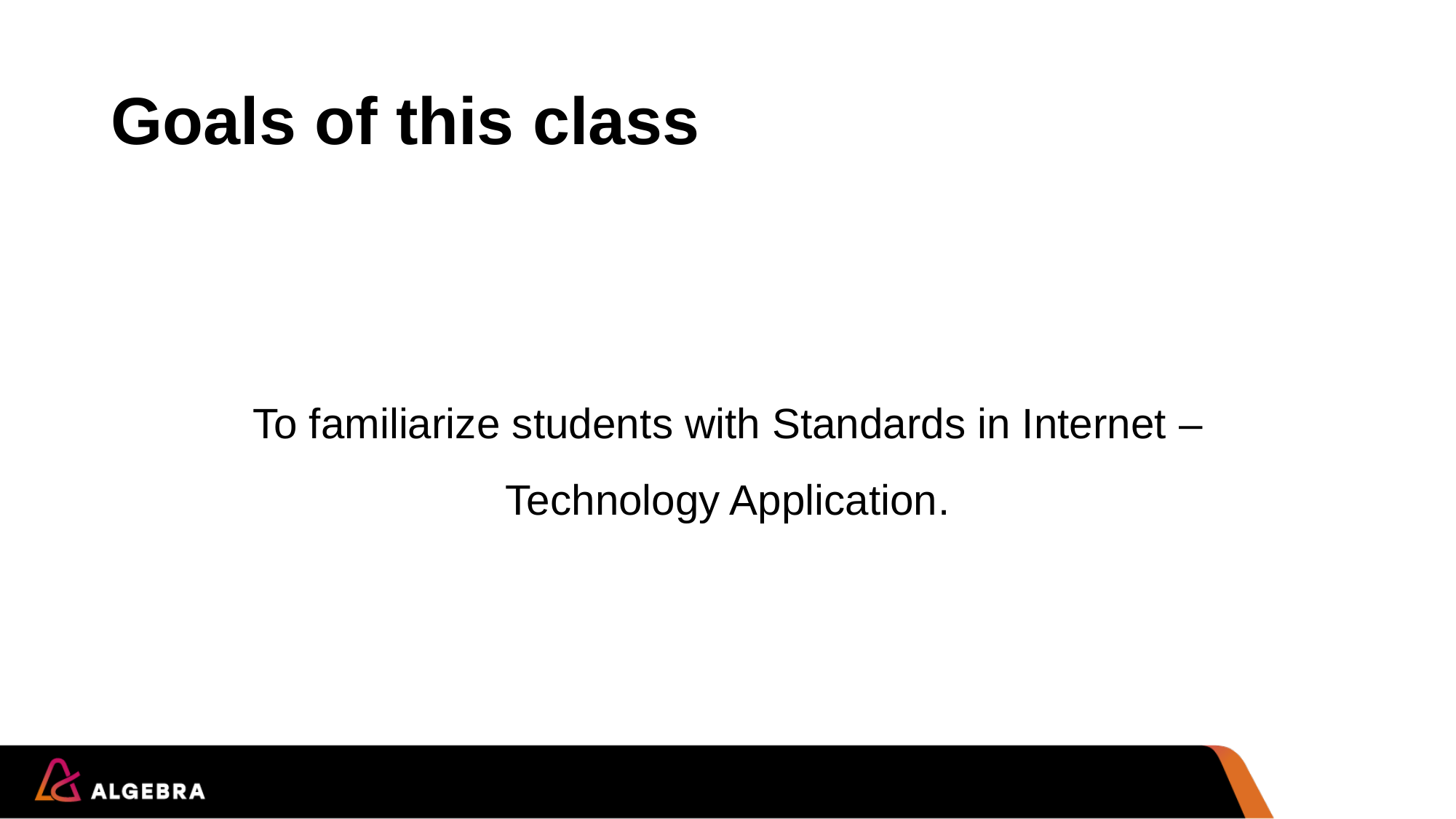

# Goals of this class
To familiarize students with Standards in Internet –Technology Application.